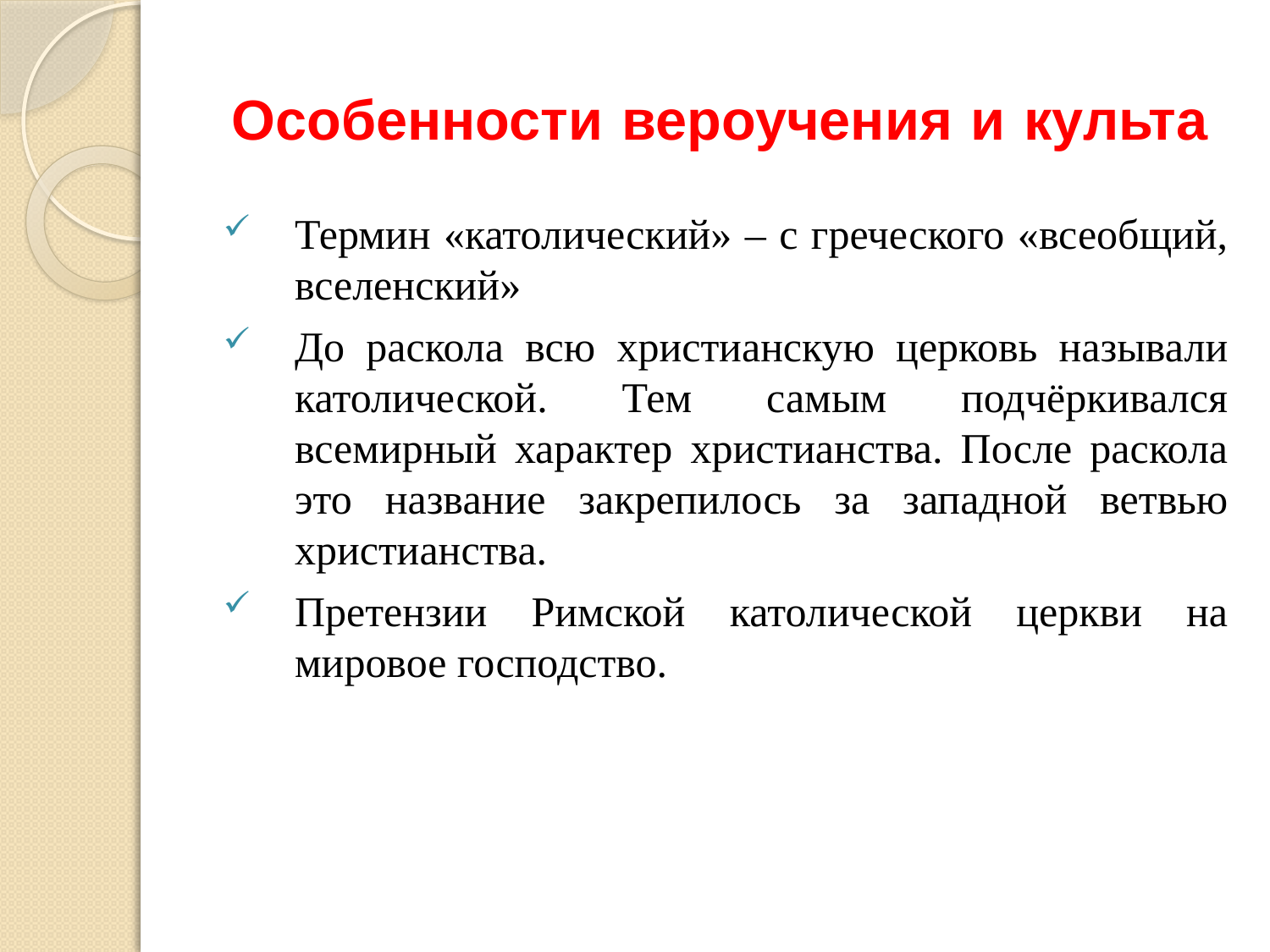

# Особенности вероучения и культа
Термин «католический» – с греческого «всеобщий, вселенский»
До раскола всю христианскую церковь называли католической. Тем самым подчёркивался всемирный характер христианства. После раскола это название закрепилось за западной ветвью христианства.
Претензии Римской католической церкви на мировое господство.